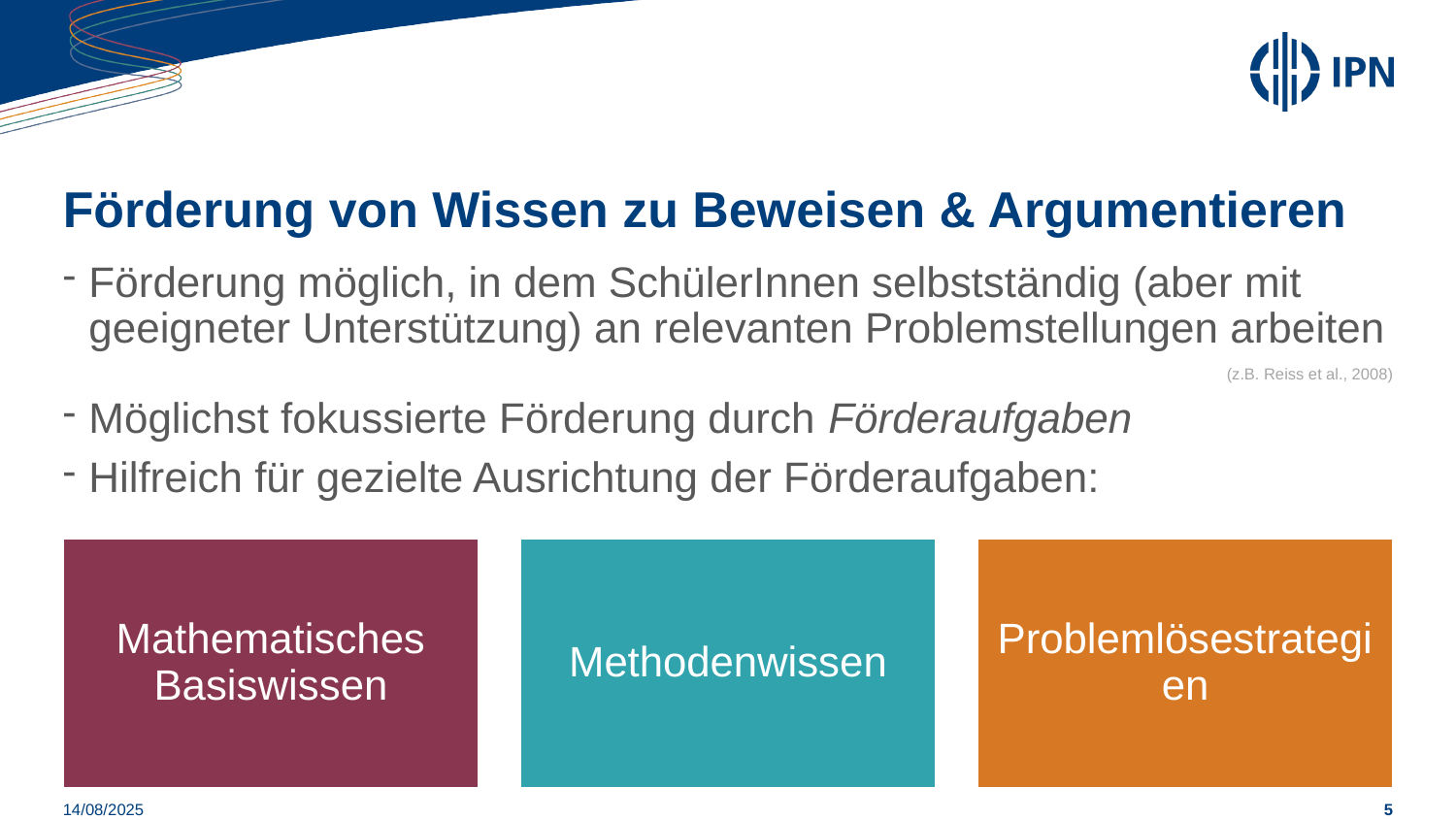

# Förderung von Wissen zu Beweisen & Argumentieren
Förderung möglich, in dem SchülerInnen selbstständig (aber mit geeigneter Unterstützung) an relevanten Problemstellungen arbeiten
(z.B. Reiss et al., 2008)
Möglichst fokussierte Förderung durch Förderaufgaben
Hilfreich für gezielte Ausrichtung der Förderaufgaben:
Mathematisches Basiswissen
Methodenwissen
Problemlösestrategien
14/08/2025

5